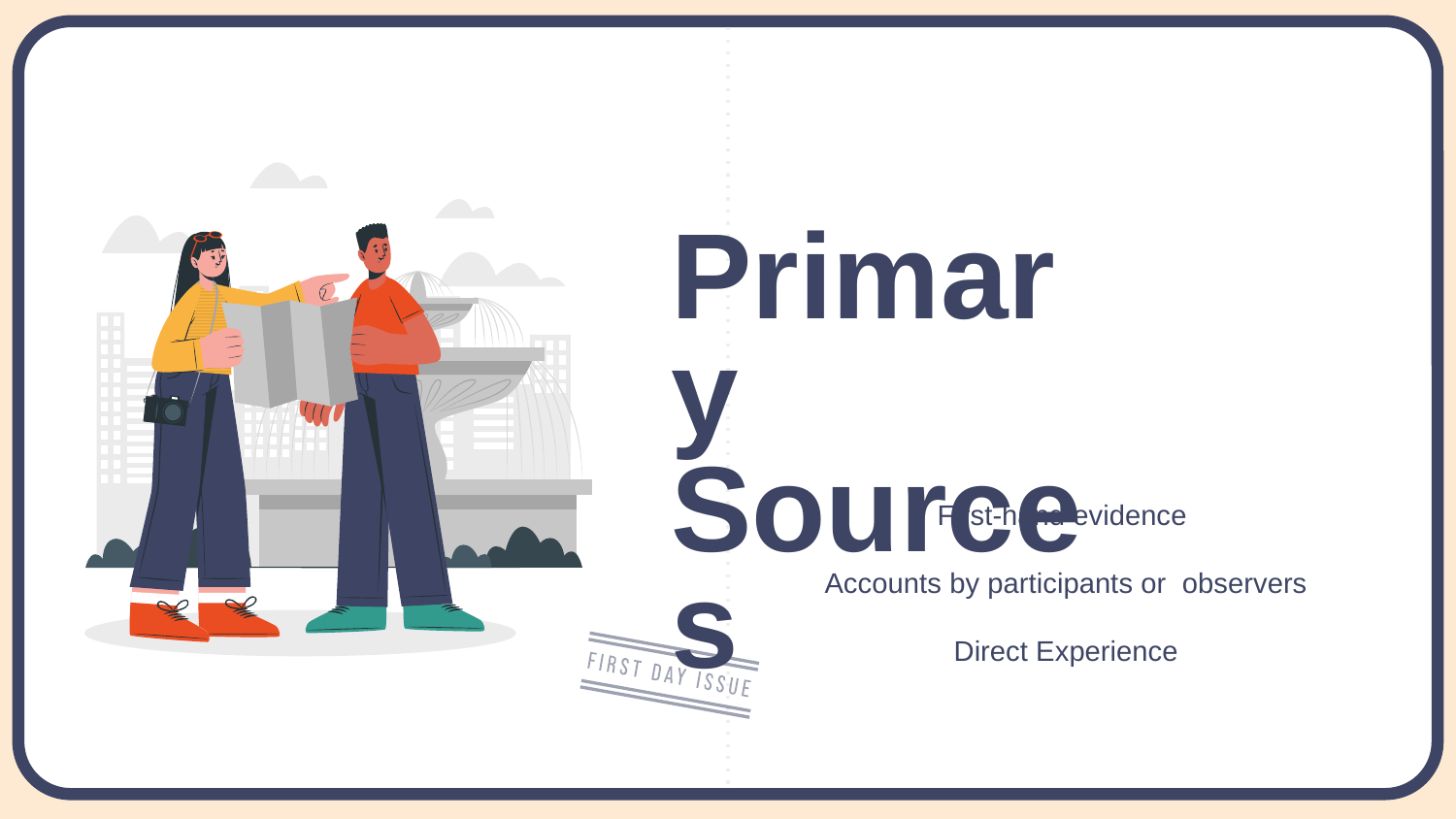

# Primary Sources
First-hand evidence

Accounts by participants or  observers

Direct Experience